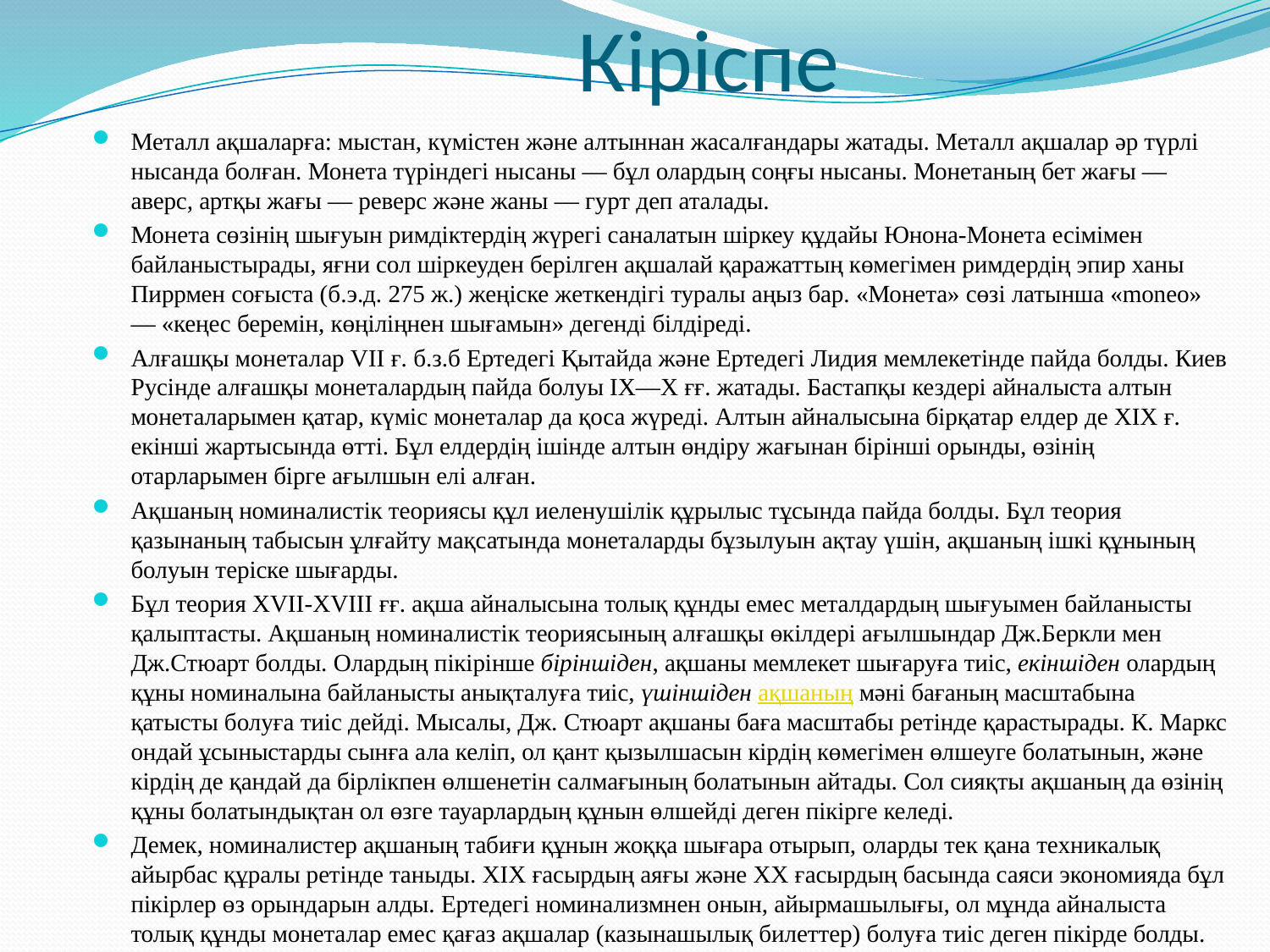

# Кіріспе
Металл ақшаларға: мыстан, күмістен және алтыннан жасалғандары жатады. Металл ақшалар әр түрлі нысанда болған. Монета түріндегі нысаны — бұл олардың соңғы нысаны. Монетаның бет жағы — аверс, артқы жағы — реверс және жаны — гурт деп аталады.
Монета сөзінің шығуын римдіктердің жүрегі саналатын шіркеу құдайы Юнона-Монета есімімен байланыстырады, яғни сол шіркеуден берілген ақшалай қаражаттың көмегімен римдердің эпир ханы Пиррмен соғыста (б.э.д. 275 ж.) жеңіске жеткендігі туралы аңыз бар. «Монета» сөзі латынша «moneo» — «кеңес беремін, көңіліңнен шығамын» дегенді білдіреді.
Алғашқы монеталар VII ғ. б.з.б Ертедегі Қытайда және Ертедегі Лидия мемлекетінде пайда болды. Киев Русінде алғашқы монеталардың пайда болуы IX—X ғғ. жатады. Бастапқы кездері айналыста алтын монеталарымен қатар, күміс монеталар да қоса жүреді. Алтын айналысына бірқатар елдер де XIX ғ. екінші жартысында өтті. Бұл елдердің ішінде алтын өндіру жағынан бірінші орынды, өзінің отарларымен бірге ағылшын елі алған.
Ақшаның номиналистік теориясы құл иеленушілік құрылыс тұсында пайда болды. Бұл теория қазынаның табысын ұлғайту мақсатында монеталарды бұзылуын ақтау үшін, ақшаның ішкі құнының болуын теріске шығарды.
Бұл теория XVII-XVIII ғғ. ақша айналысына толық құнды емес металдардың шығуымен байланысты қалыптасты. Ақшаның номиналистік теориясының алғашқы өкілдері ағылшындар Дж.Беркли мен Дж.Стюарт болды. Олардың пікірінше біріншіден, ақшаны мемлекет шығаруға тиіс, екіншіден олардың құны номиналына байланысты анықталуға тиіс, үшіншіден ақшаның мәні бағаның масштабына қатысты болуға тиіс дейді. Мысалы, Дж. Стюарт ақшаны баға масштабы ретінде қарастырады. К. Маркс ондай ұсыныстарды сынға ала келіп, ол қант қызылшасын кірдің көмегімен өлшеуге болатынын, және кірдің де қандай да бірлікпен өлшенетін салмағының болатынын айтады. Сол сияқты ақшаның да өзінің құны болатындықтан ол өзге тауарлардың құнын өлшейді деген пікірге келеді.
Демек, номиналистер ақшаның табиғи құнын жоққа шығара отырып, оларды тек қана техникалық айырбас құралы ретінде таныды. XIX ғасырдың аяғы және XX ғасырдың басында саяси экономияда бұл пікірлер өз орындарын алды. Ертедегі номинализмнен онын, айырмашылығы, ол мұнда айналыста толық құнды монеталар емес қағаз ақшалар (казынашылық билеттер) болуға тиіс деген пікірде болды.